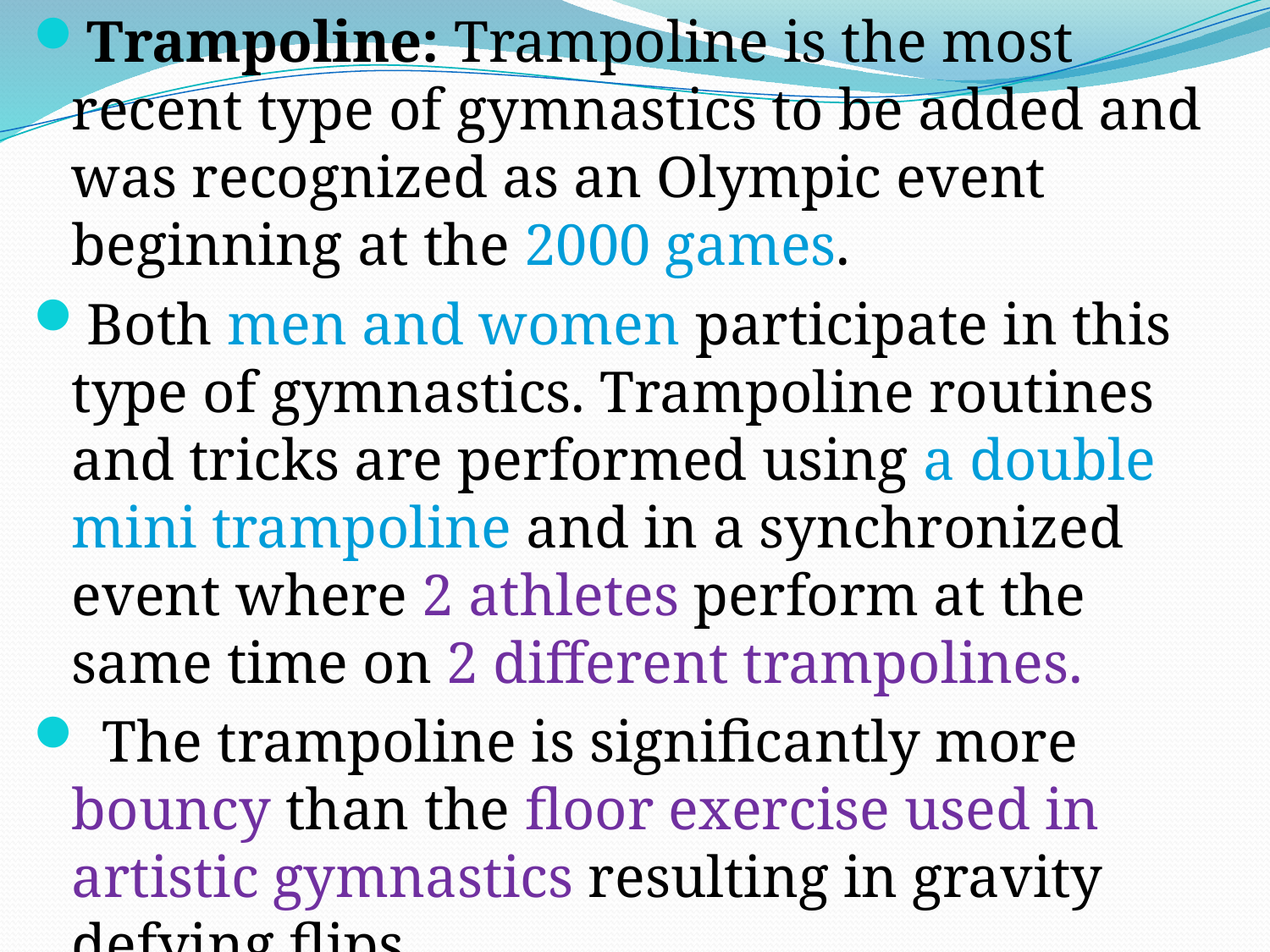

Trampoline: Trampoline is the most recent type of gymnastics to be added and was recognized as an Olympic event beginning at the 2000 games.
Both men and women participate in this type of gymnastics. Trampoline routines and tricks are performed using a double mini trampoline and in a synchronized event where 2 athletes perform at the same time on 2 different trampolines.
 The trampoline is significantly more bouncy than the floor exercise used in artistic gymnastics resulting in gravity defying flips.